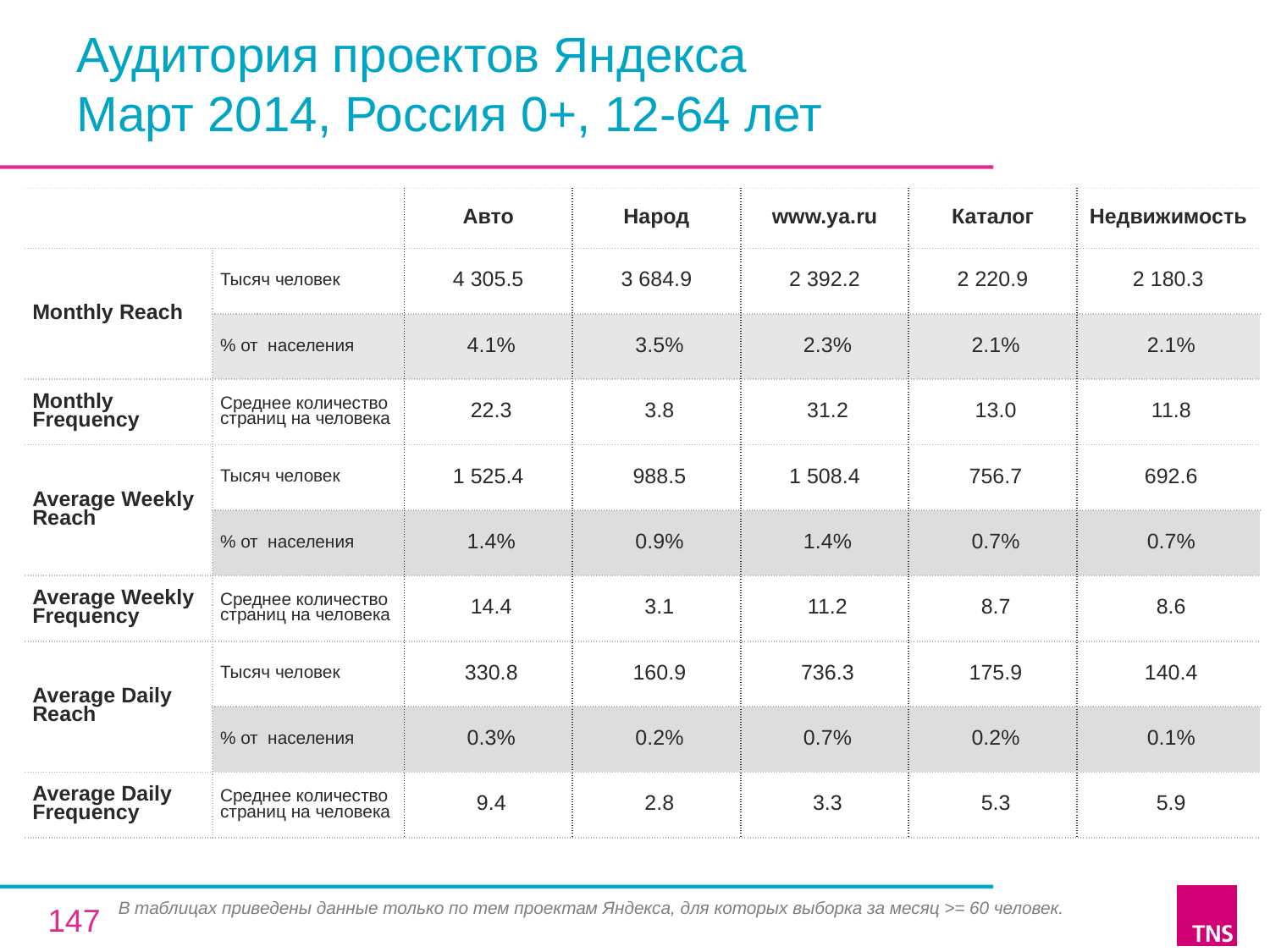

# Аудитория проектов Яндекса Март 2014, Россия 0+, 12-64 лет
|  |  | Авто | Народ | www.ya.ru | Каталог | Недвижимость |
| --- | --- | --- | --- | --- | --- | --- |
| Monthly Reach | Тысяч человек | 4 305.5 | 3 684.9 | 2 392.2 | 2 220.9 | 2 180.3 |
|  | % от населения | 4.1% | 3.5% | 2.3% | 2.1% | 2.1% |
| Monthly Frequency | Среднее количество страниц на человека | 22.3 | 3.8 | 31.2 | 13.0 | 11.8 |
| Average Weekly Reach | Тысяч человек | 1 525.4 | 988.5 | 1 508.4 | 756.7 | 692.6 |
|  | % от населения | 1.4% | 0.9% | 1.4% | 0.7% | 0.7% |
| Average Weekly Frequency | Среднее количество страниц на человека | 14.4 | 3.1 | 11.2 | 8.7 | 8.6 |
| Average Daily Reach | Тысяч человек | 330.8 | 160.9 | 736.3 | 175.9 | 140.4 |
|  | % от населения | 0.3% | 0.2% | 0.7% | 0.2% | 0.1% |
| Average Daily Frequency | Среднее количество страниц на человека | 9.4 | 2.8 | 3.3 | 5.3 | 5.9 |
В таблицах приведены данные только по тем проектам Яндекса, для которых выборка за месяц >= 60 человек.
147